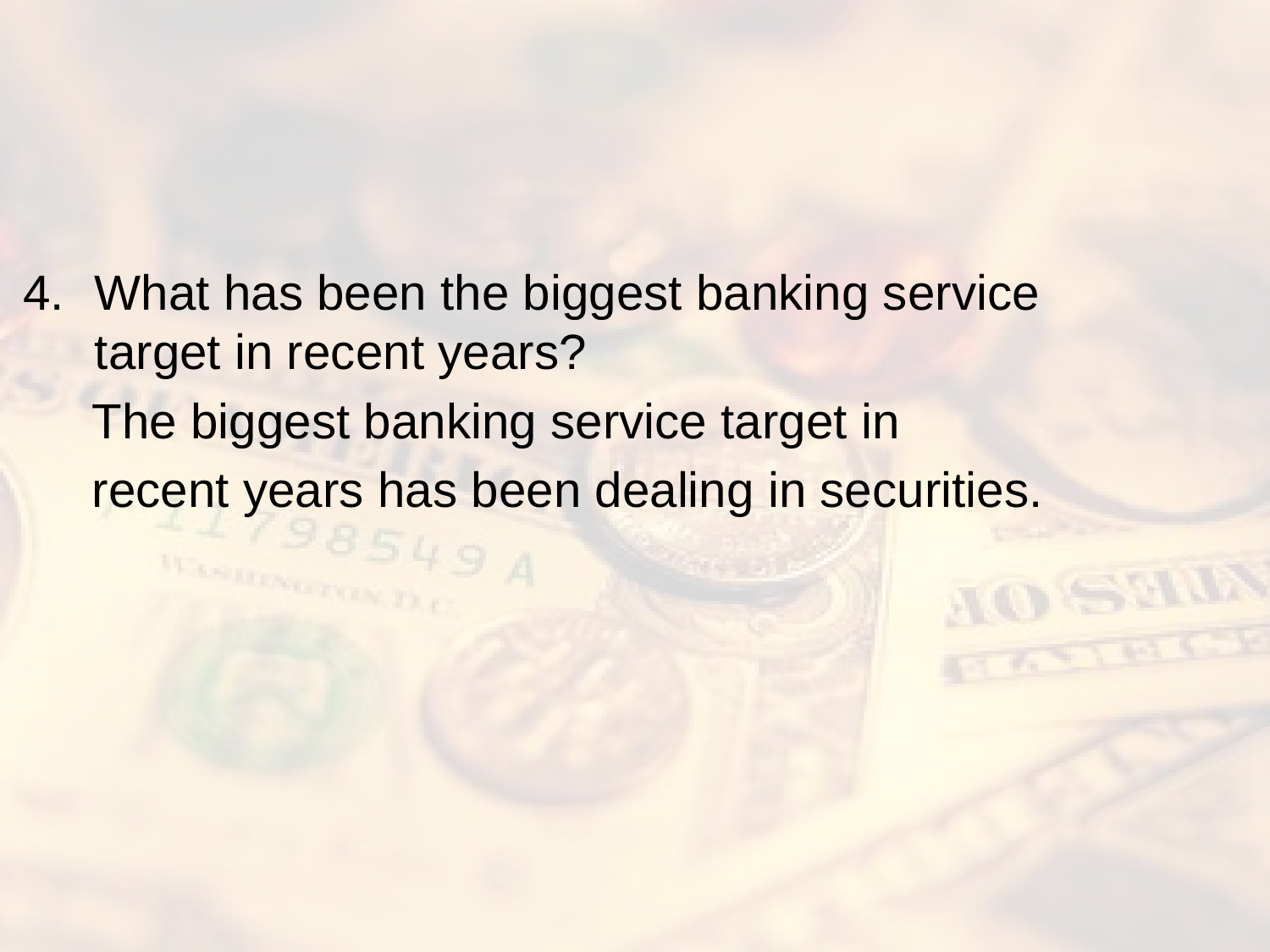

#

What has been the biggest banking service  target in recent years?
     The biggest banking service target in
     recent years has been dealing in securities.